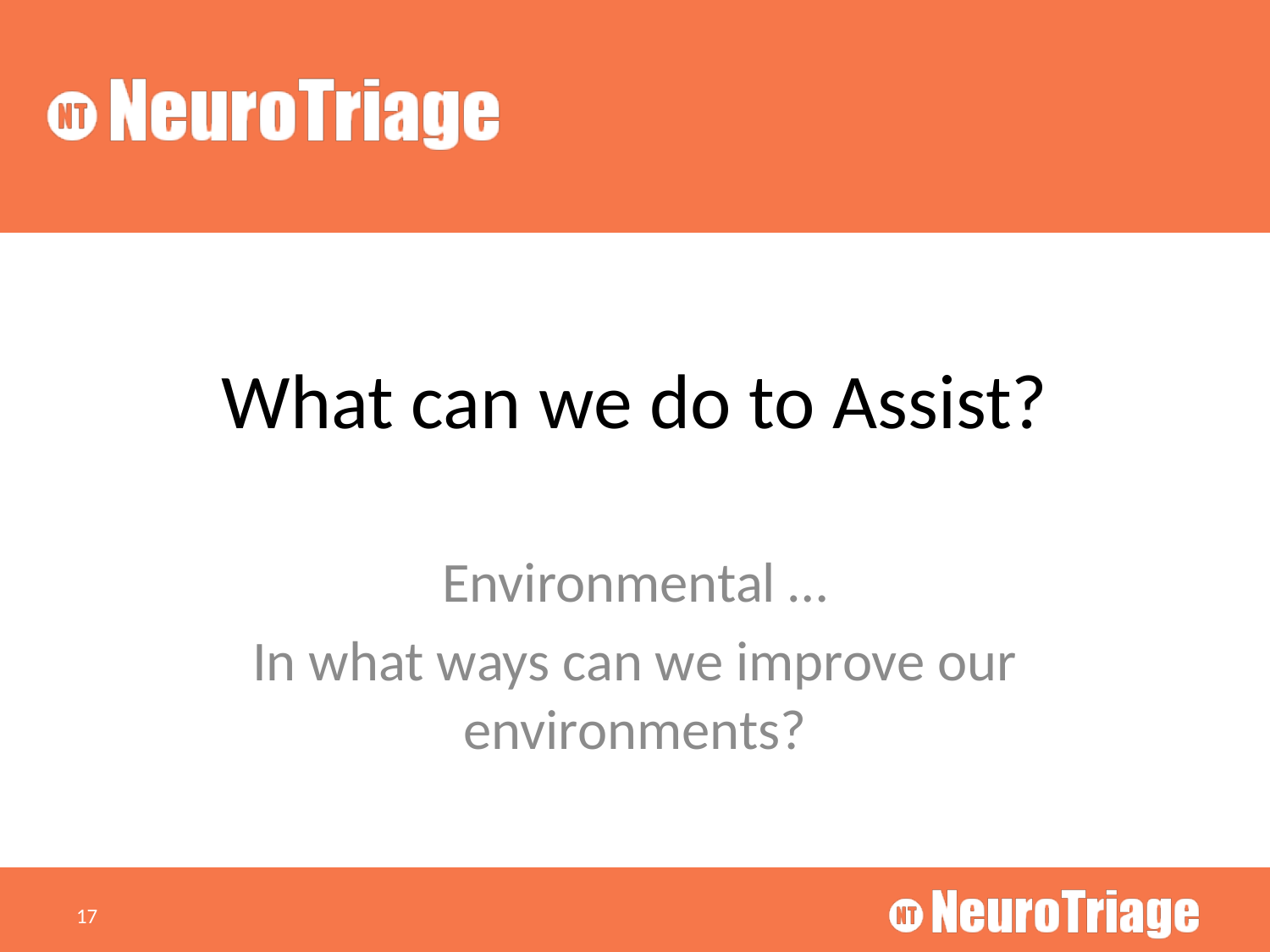

# What can we do to Assist?
Environmental …
In what ways can we improve our environments?
17